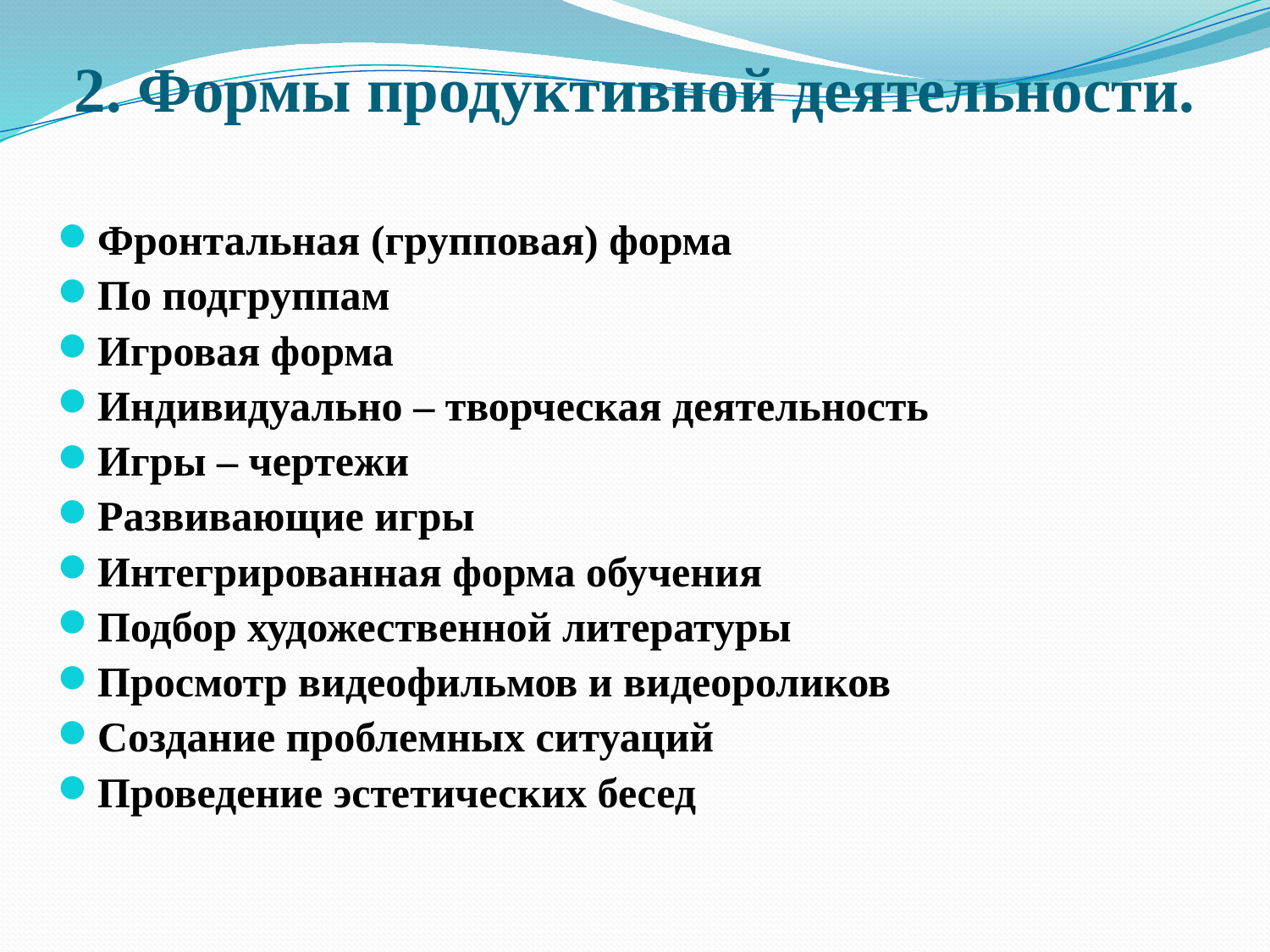

# 2. Формы продуктивной деятельности.

Фронтальная (групповая) форма
По подгруппам
Игровая форма
Индивидуально – творческая деятельность
Игры – чертежи
Развивающие игры
Интегрированная форма обучения
Подбор художественной литературы
Просмотр видеофильмов и видеороликов
Создание проблемных ситуаций
Проведение эстетических бесед